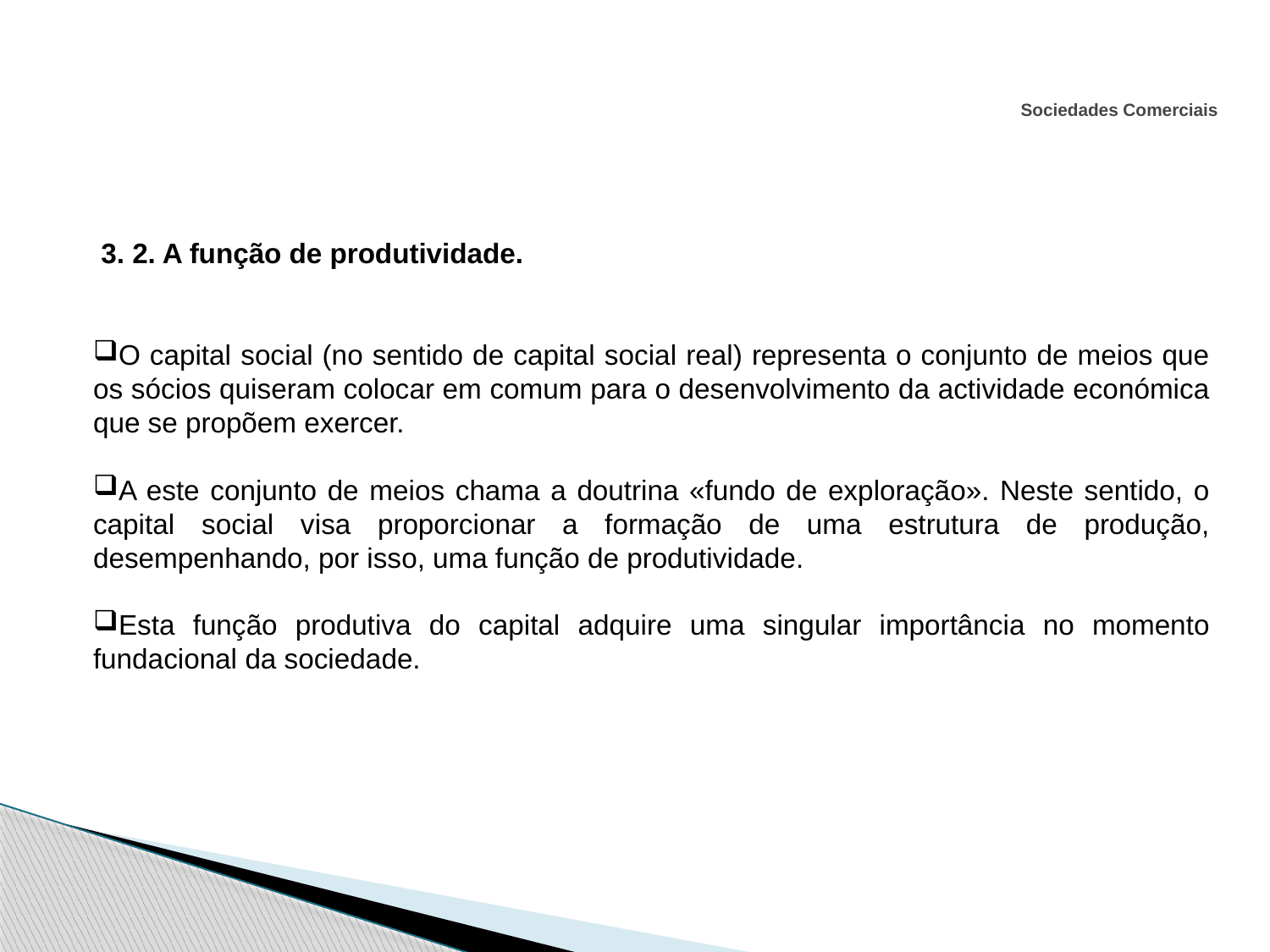

# Sociedades Comerciais
 3. 2. A função de produtividade.

O capital social (no sentido de capital social real) representa o conjunto de meios que os sócios quiseram colocar em comum para o desenvolvimento da actividade económica que se propõem exercer.

A este conjunto de meios chama a doutrina «fundo de exploração». Neste sentido, o capital social visa proporcionar a formação de uma estrutura de produção, desempenhando, por isso, uma função de produtividade.

Esta função produtiva do capital adquire uma singular importância no momento fundacional da sociedade.